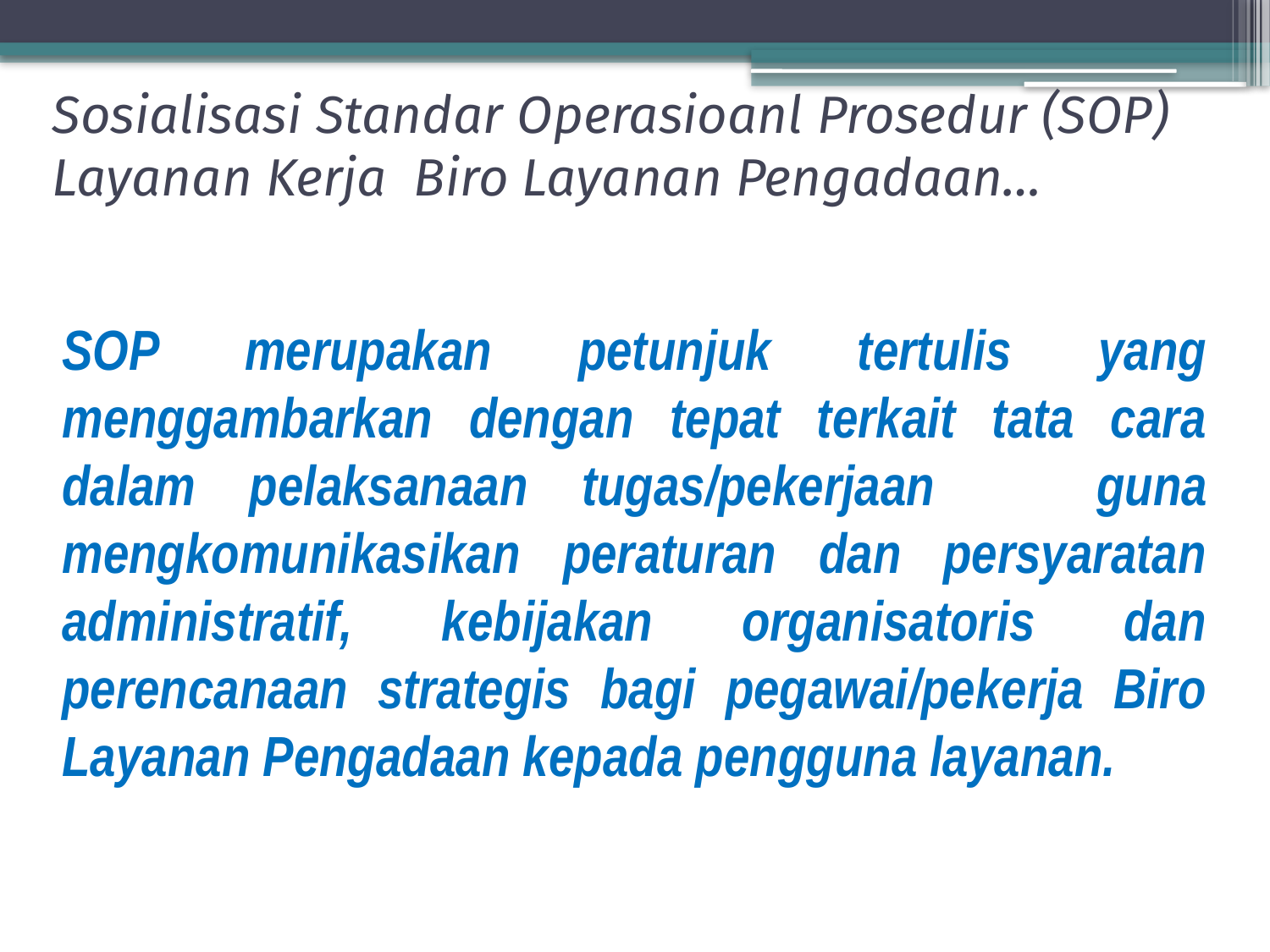

Sosialisasi Standar Operasioanl Prosedur (SOP) Layanan Kerja  Biro Layanan Pengadaan…
SOP merupakan petunjuk tertulis yang menggambarkan dengan tepat terkait tata cara dalam pelaksanaan tugas/pekerjaan   guna mengkomunikasikan peraturan dan persyaratan administratif, kebijakan organisatoris dan perencanaan strategis bagi pegawai/pekerja Biro Layanan Pengadaan kepada pengguna layanan.